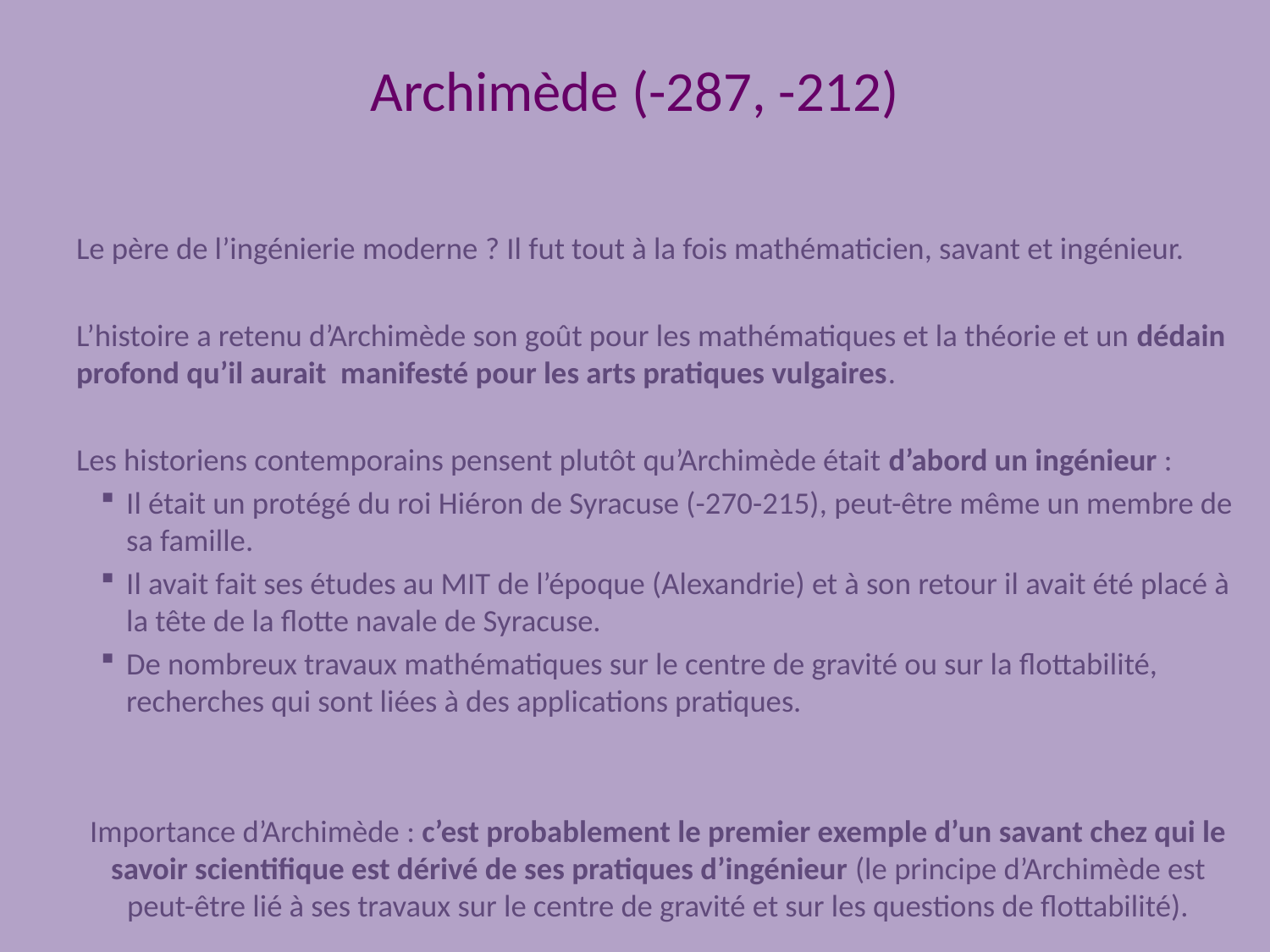

# Archimède (-287, -212)
Le père de l’ingénierie moderne ? Il fut tout à la fois mathématicien, savant et ingénieur.

L’histoire a retenu d’Archimède son goût pour les mathématiques et la théorie et un dédain profond qu’il aurait  manifesté pour les arts pratiques vulgaires.

Les historiens contemporains pensent plutôt qu’Archimède était d’abord un ingénieur :
Il était un protégé du roi Hiéron de Syracuse (-270-215), peut-être même un membre de sa famille.
Il avait fait ses études au MIT de l’époque (Alexandrie) et à son retour il avait été placé à la tête de la flotte navale de Syracuse.
De nombreux travaux mathématiques sur le centre de gravité ou sur la flottabilité, recherches qui sont liées à des applications pratiques.

Importance d’Archimède : c’est probablement le premier exemple d’un savant chez qui le savoir scientifique est dérivé de ses pratiques d’ingénieur (le principe d’Archimède est peut-être lié à ses travaux sur le centre de gravité et sur les questions de flottabilité).